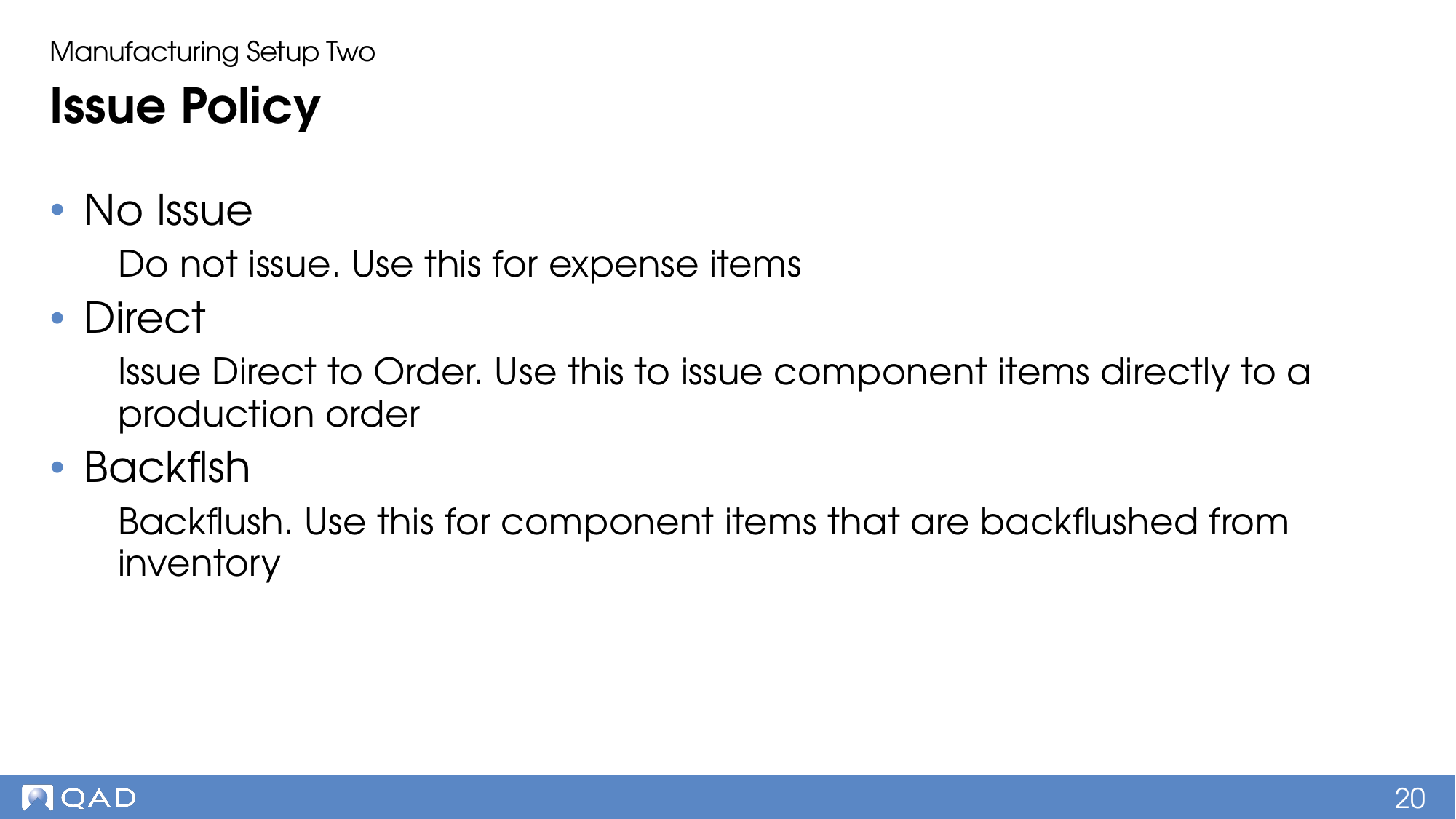

Manufacturing Setup Two
# Issue Policy
No Issue
Do not issue. Use this for expense items
Direct
Issue Direct to Order. Use this to issue component items directly to a production order
Backflsh
Backflush. Use this for component items that are backflushed from inventory
20